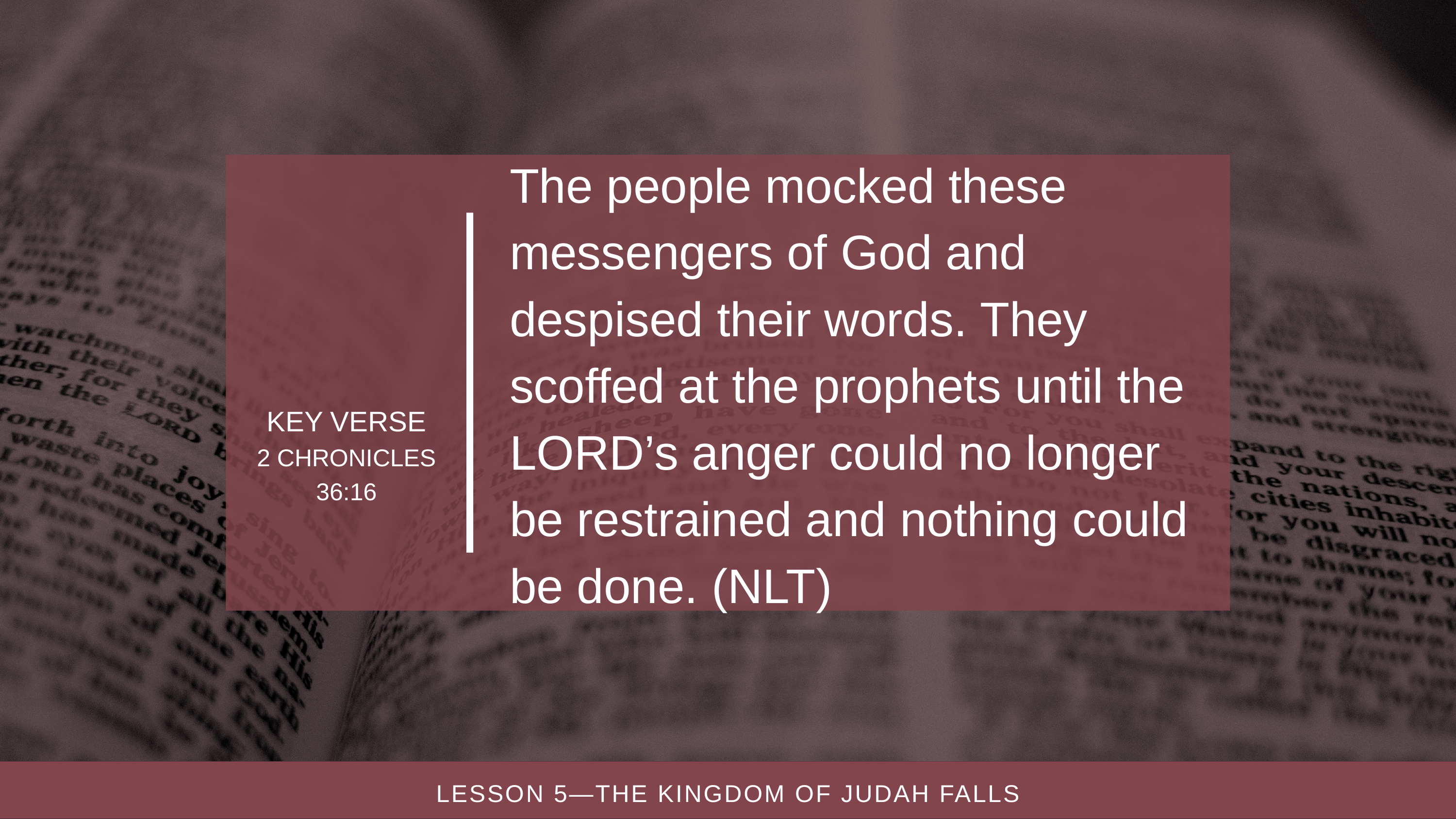

The people mocked these messengers of God and despised their words. They scoffed at the prophets until the Lord’s anger could no longer be restrained and nothing could be done. (nlt)